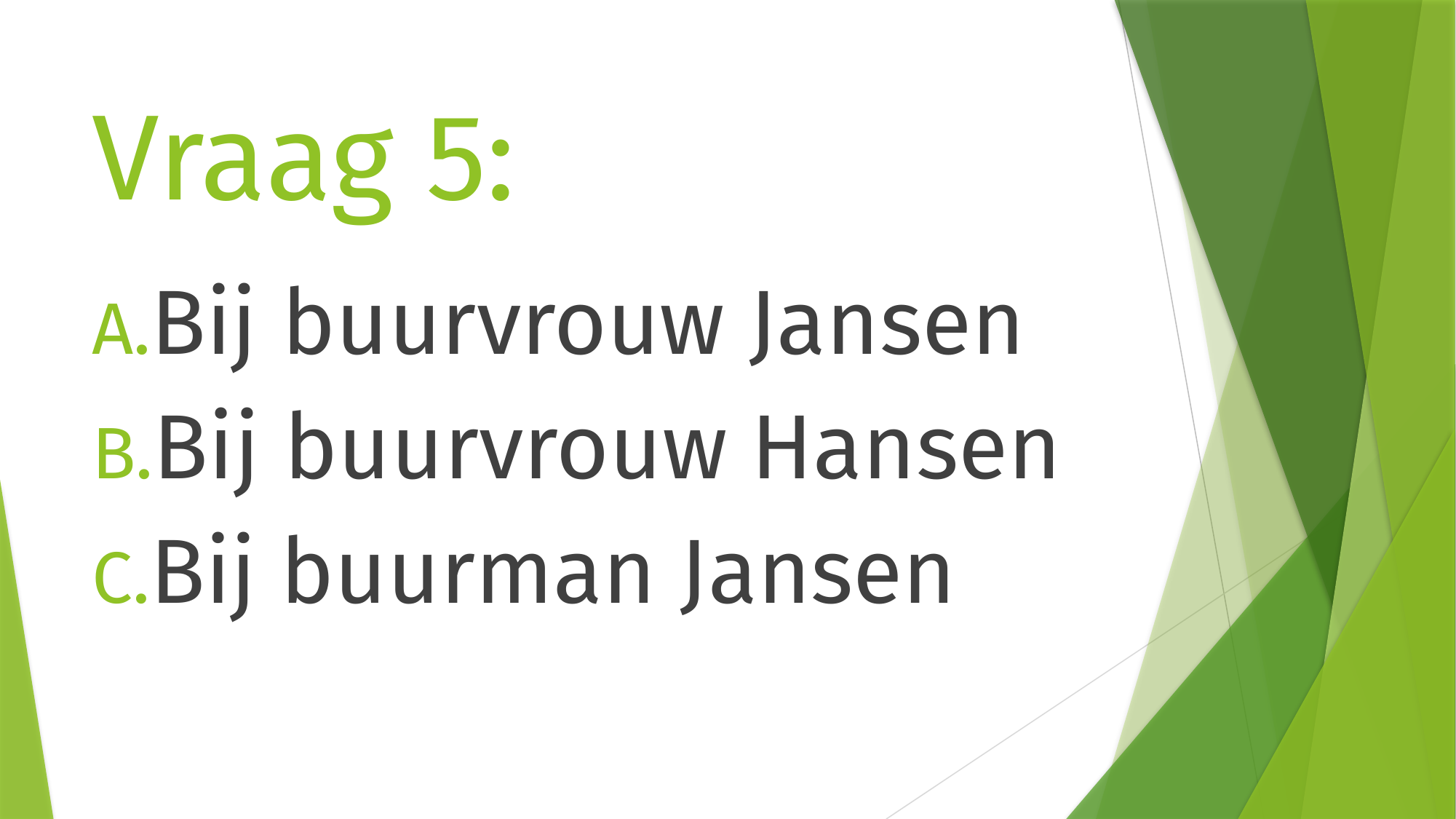

# Vraag 5:
Bij buurvrouw Jansen
Bij buurvrouw Hansen
Bij buurman Jansen